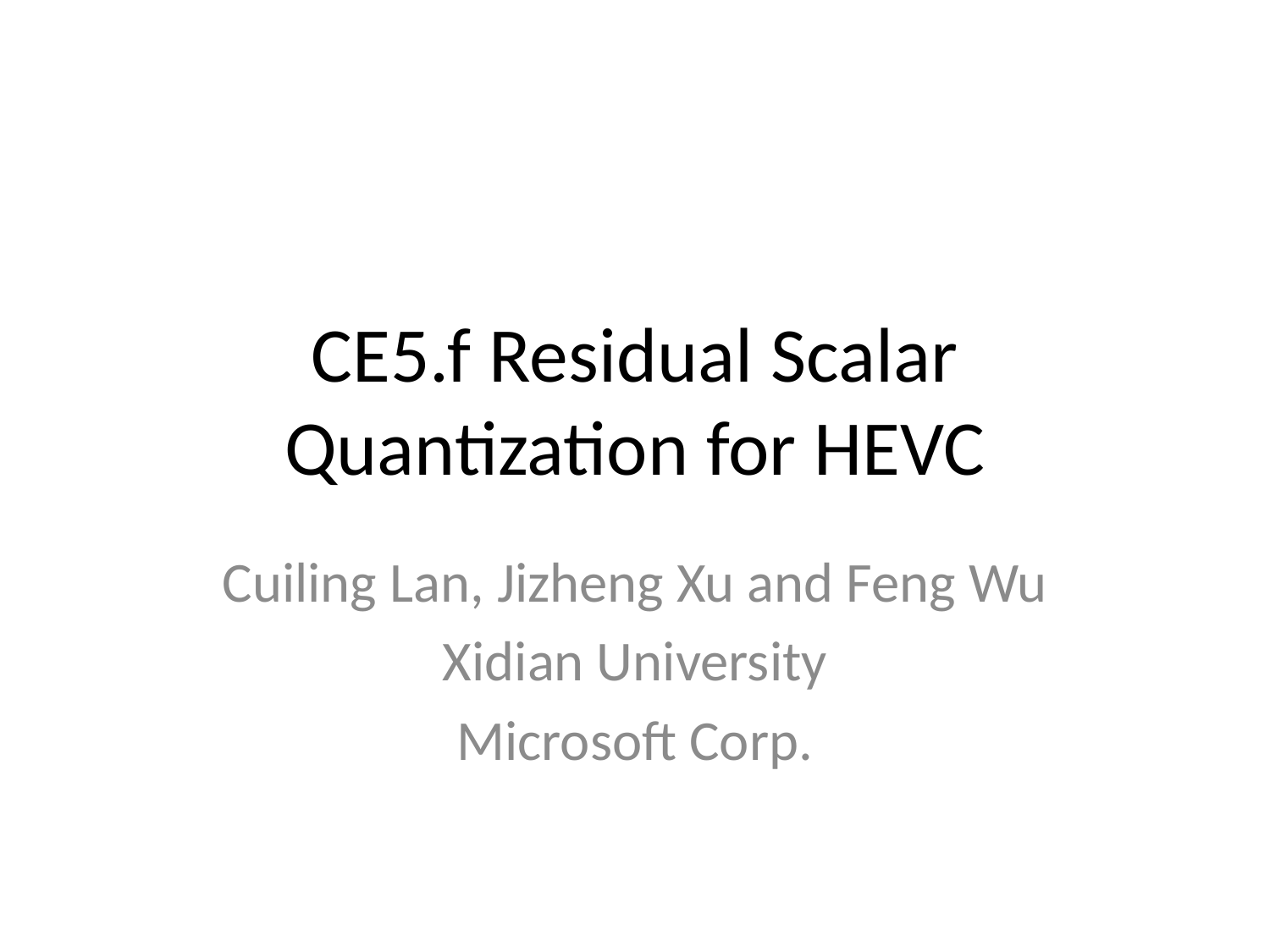

# CE5.f Residual Scalar Quantization for HEVC
Cuiling Lan, Jizheng Xu and Feng Wu
Xidian University
Microsoft Corp.